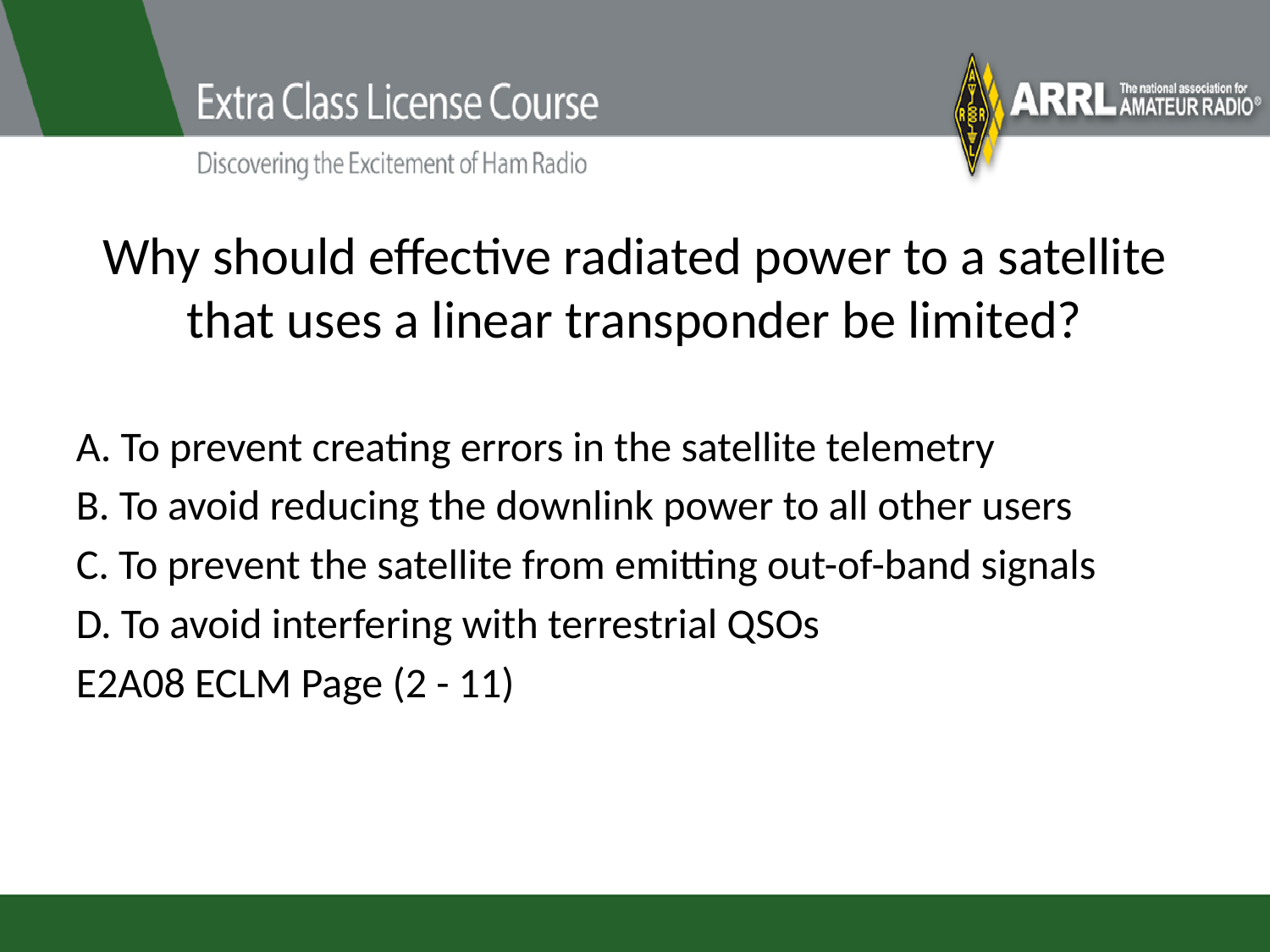

# Why should effective radiated power to a satellite that uses a linear transponder be limited?
A. To prevent creating errors in the satellite telemetry
B. To avoid reducing the downlink power to all other users
C. To prevent the satellite from emitting out-of-band signals
D. To avoid interfering with terrestrial QSOs
E2A08 ECLM Page (2 - 11)